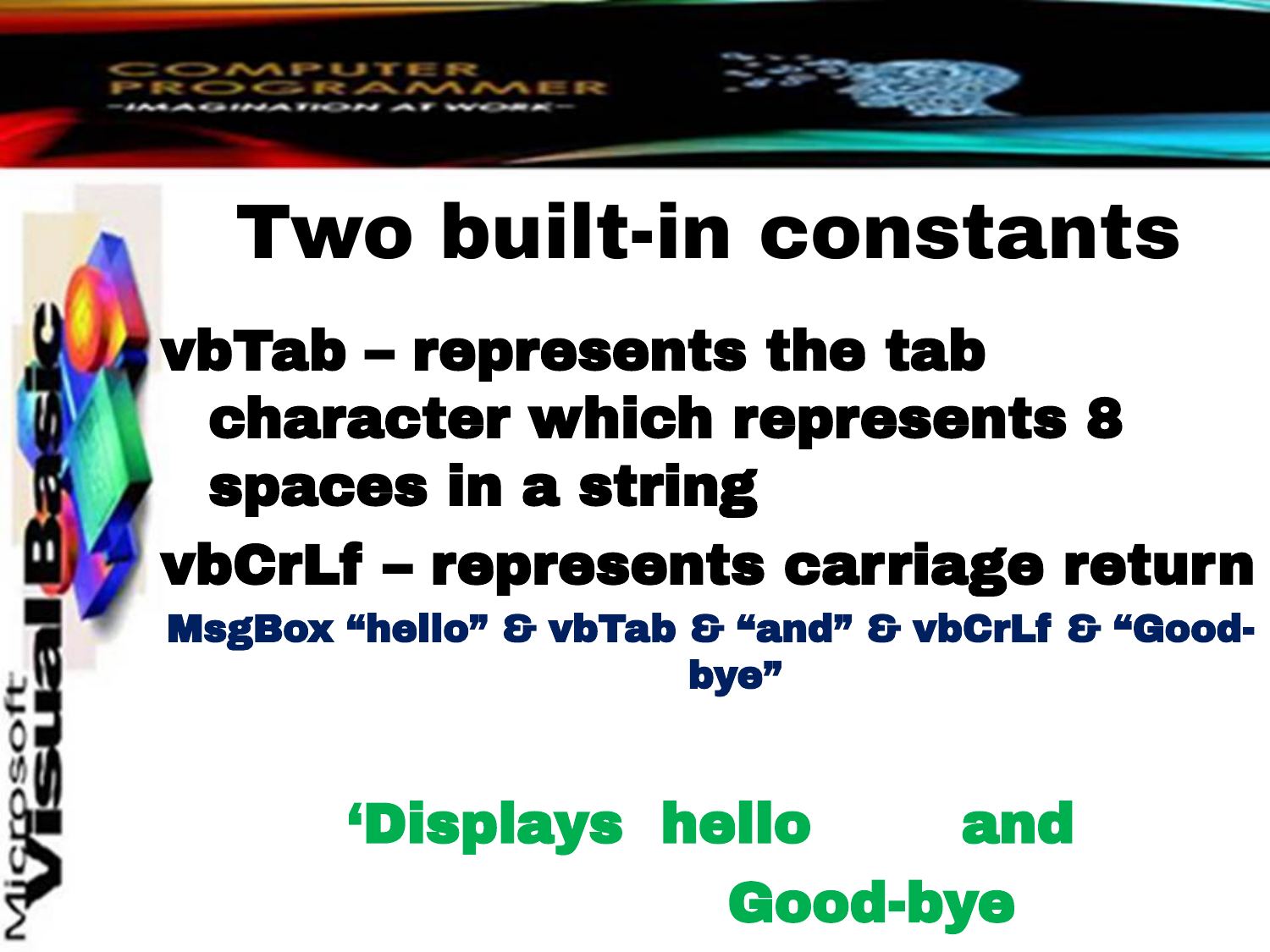

# Two built-in constants
vbTab – represents the tab character which represents 8 spaces in a string
vbCrLf – represents carriage return
MsgBox “hello” & vbTab & “and” & vbCrLf & “Good-bye”

‘Displays  hello        and
                 Good-bye